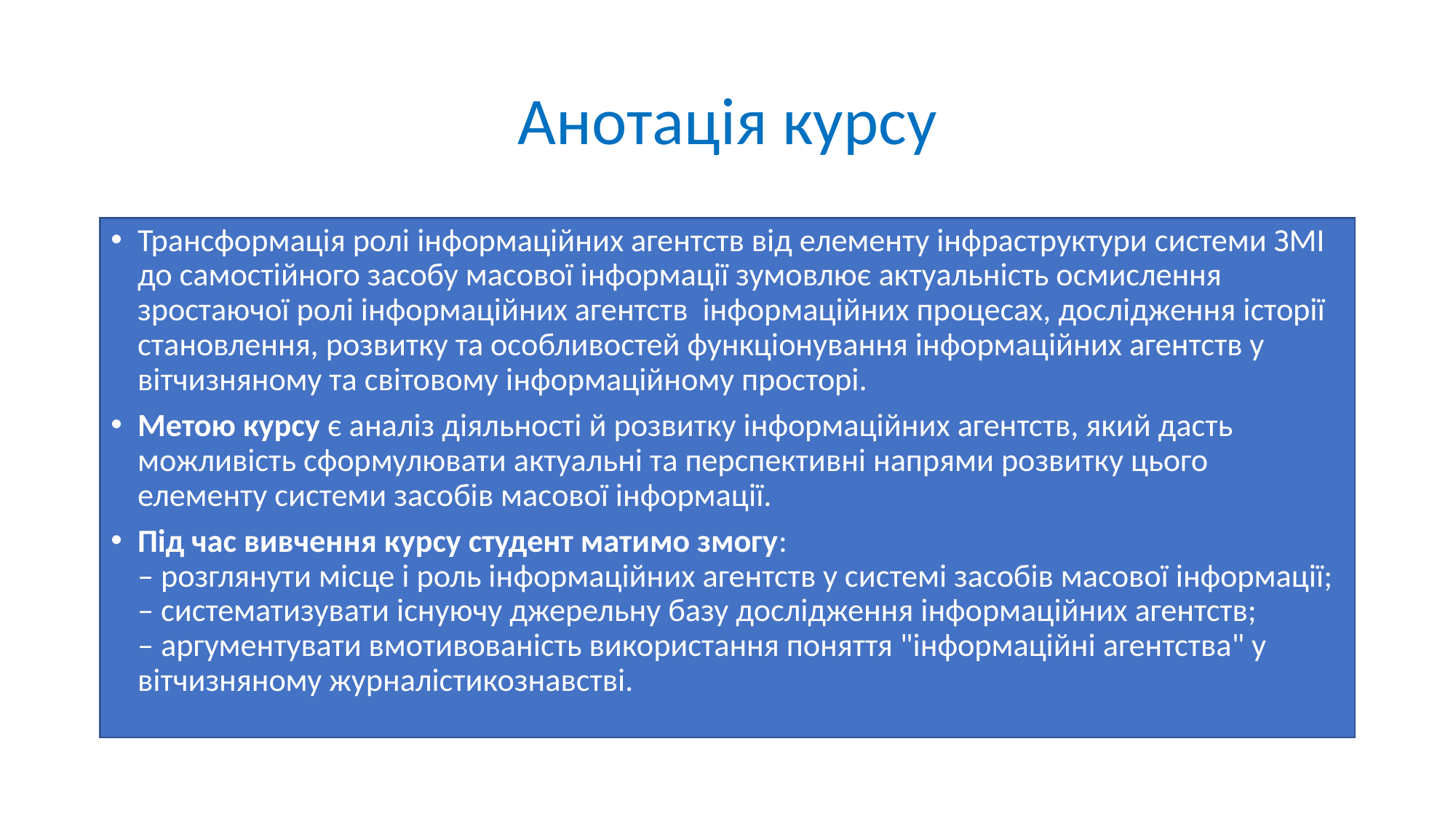

# Анотація курсу
Трансформація ролі інформаційних агентств від елементу інфраструктури системи ЗМІ до самостійного засобу масової інформації зумовлює актуальність осмислення зростаючої ролі інформаційних агентств  інформаційних процесах, дослідження історії становлення, розвитку та особливостей функціонування інформаційних агентств у вітчизняному та світовому інформаційному просторі.
Метою курсу є аналіз діяльності й розвитку інформаційних агентств, який дасть можливість сформулювати актуальні та перспективні напрями розвитку цього елементу системи засобів масової інформації.
Під час вивчення курсу студент матимо змогу:
– розглянути місце і роль інформаційних агентств у системі засобів масової інформації;
– систематизувати існуючу джерельну базу дослідження інформаційних агентств;
– аргументувати вмотивованість використання поняття "інформаційні агентства" у вітчизняному журналістикознавстві.